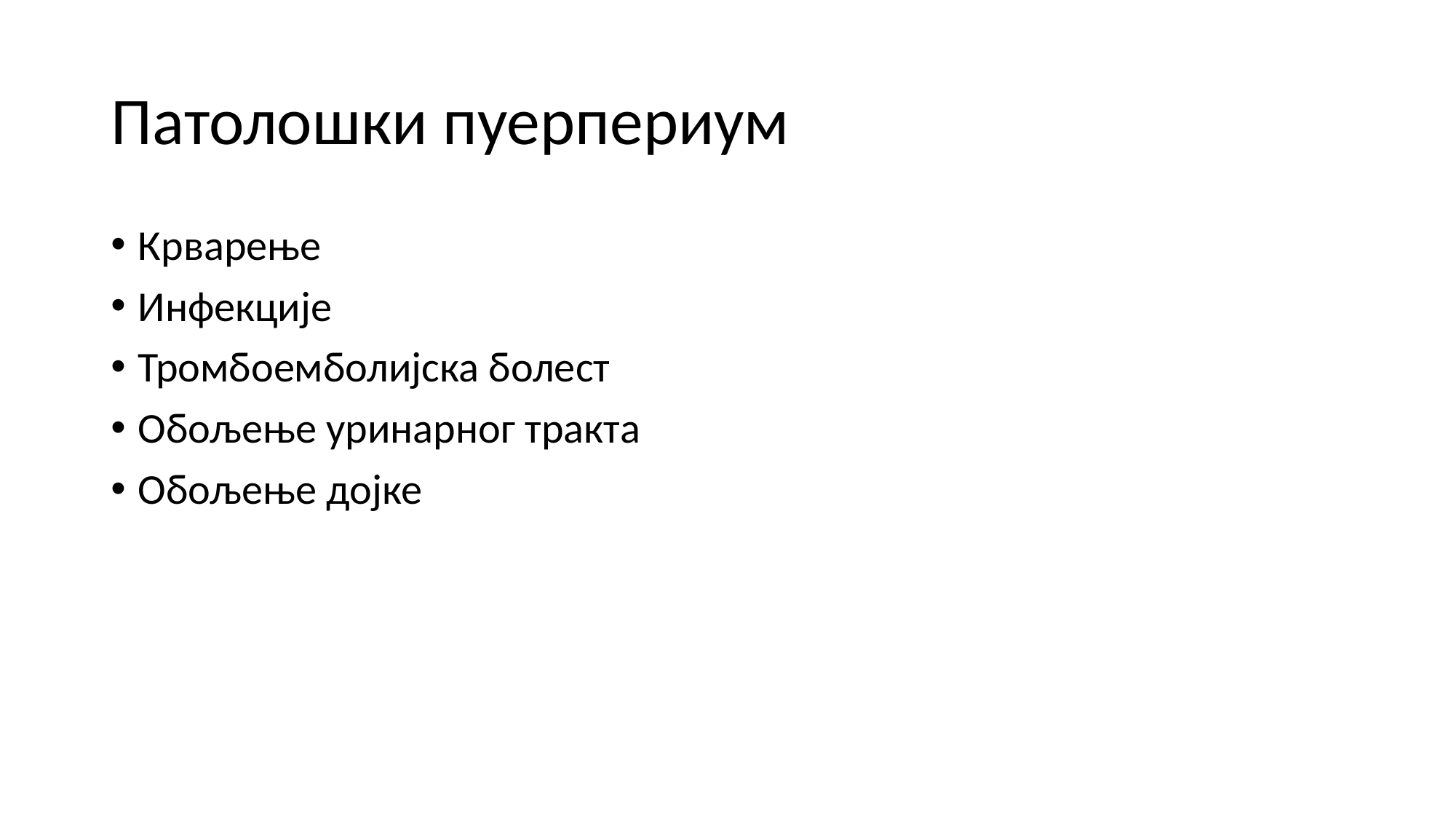

# Патолошки пуерпериум
Крварење
Инфекције
Тромбоемболијска болест
Обољење уринарног тракта
Обољење дојке